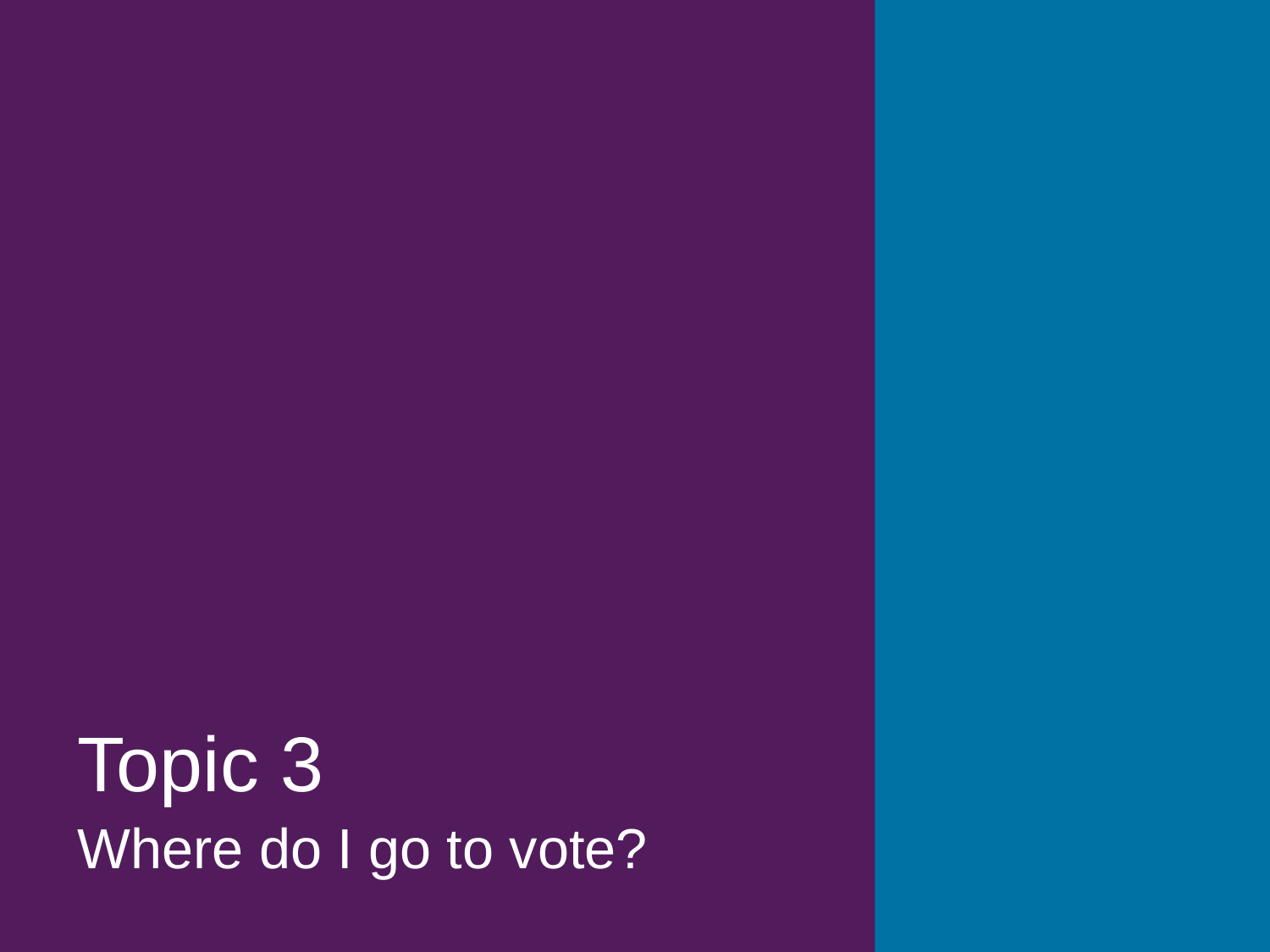

Topic 3
Where do I go to vote?